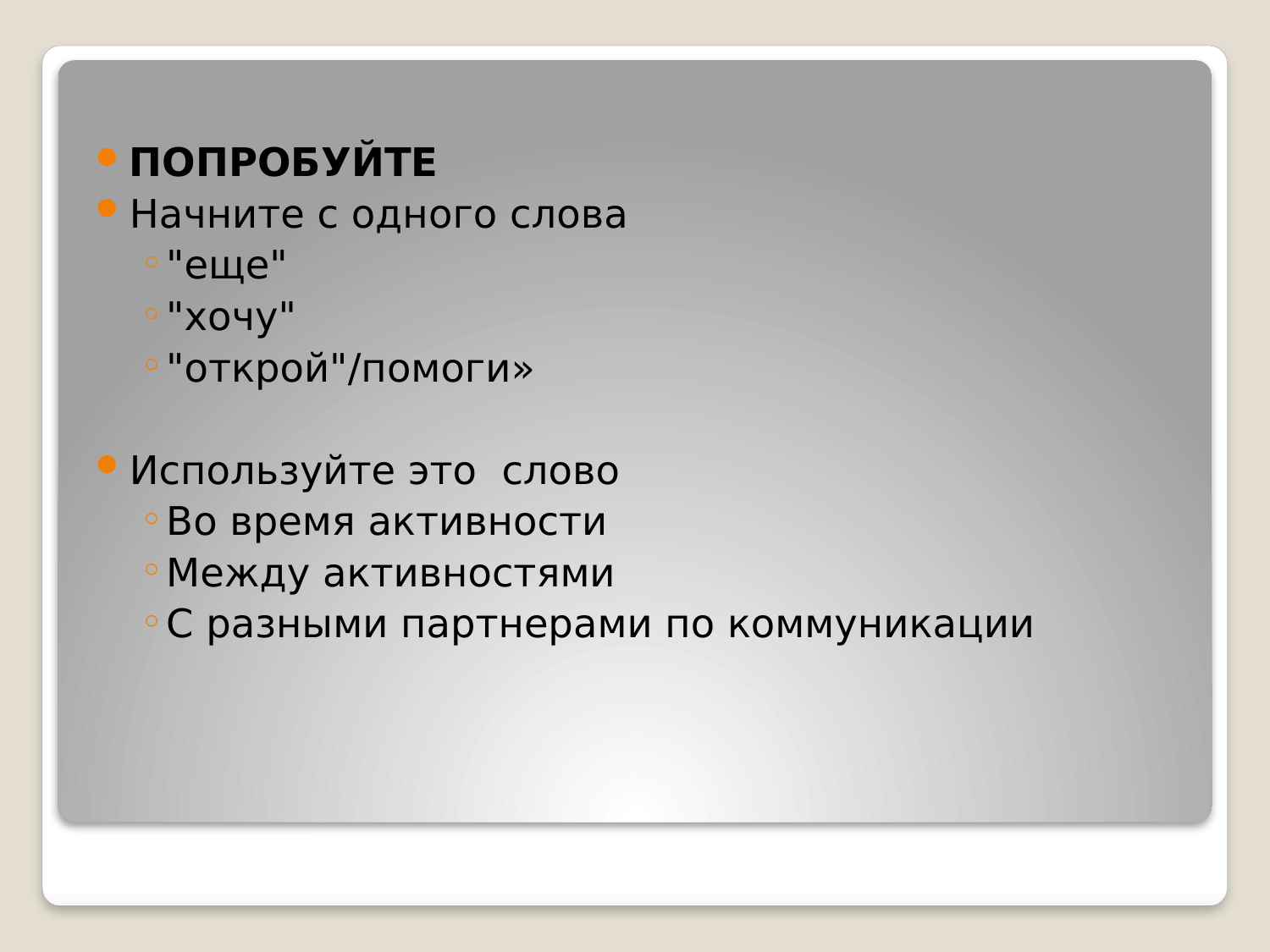

ПОПРОБУЙТЕ
Начните с одного слова
"еще"
"хочу"
"открой"/помоги»

Используйте это  слово
Во время активности
Между активностями
С разными партнерами по коммуникации
#